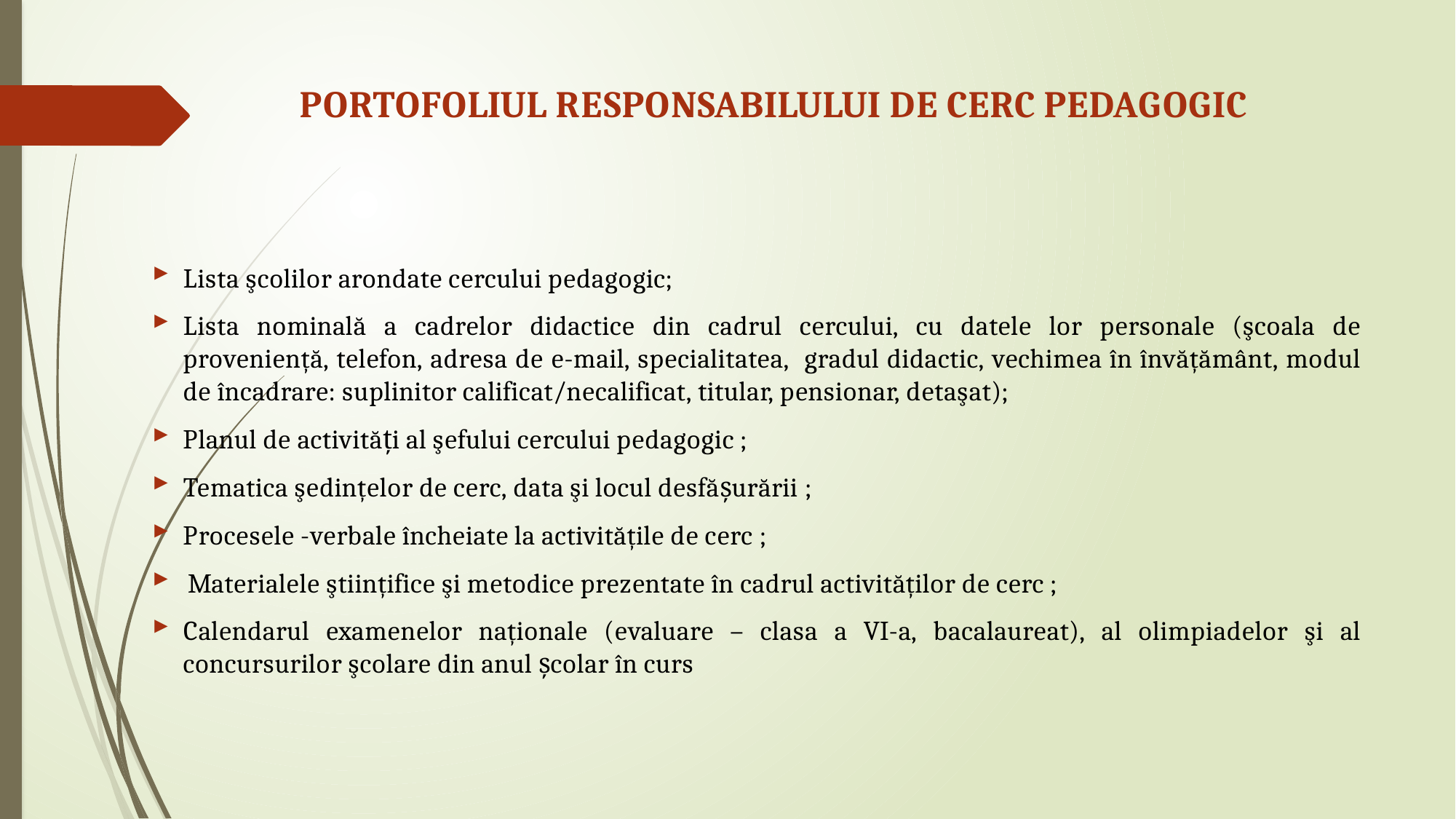

# PORTOFOLIUL RESPONSABILULUI DE CERC PEDAGOGIC
Lista şcolilor arondate cercului pedagogic;
Lista nominală a cadrelor didactice din cadrul cercului, cu datele lor personale (şcoala de provenienţă, telefon, adresa de e-mail, specialitatea,  gradul didactic, vechimea în învăţământ, modul de încadrare: suplinitor calificat/necalificat, titular, pensionar, detaşat);
Planul de activități al şefului cercului pedagogic ;
Tematica şedinţelor de cerc, data şi locul desfășurării ;
Procesele -verbale încheiate la activităţile de cerc ;
 Materialele ştiinţifice şi metodice prezentate în cadrul activităţilor de cerc ;
Calendarul examenelor naţionale (evaluare – clasa a VI-a, bacalaureat), al olimpiadelor şi al concursurilor şcolare din anul școlar în curs